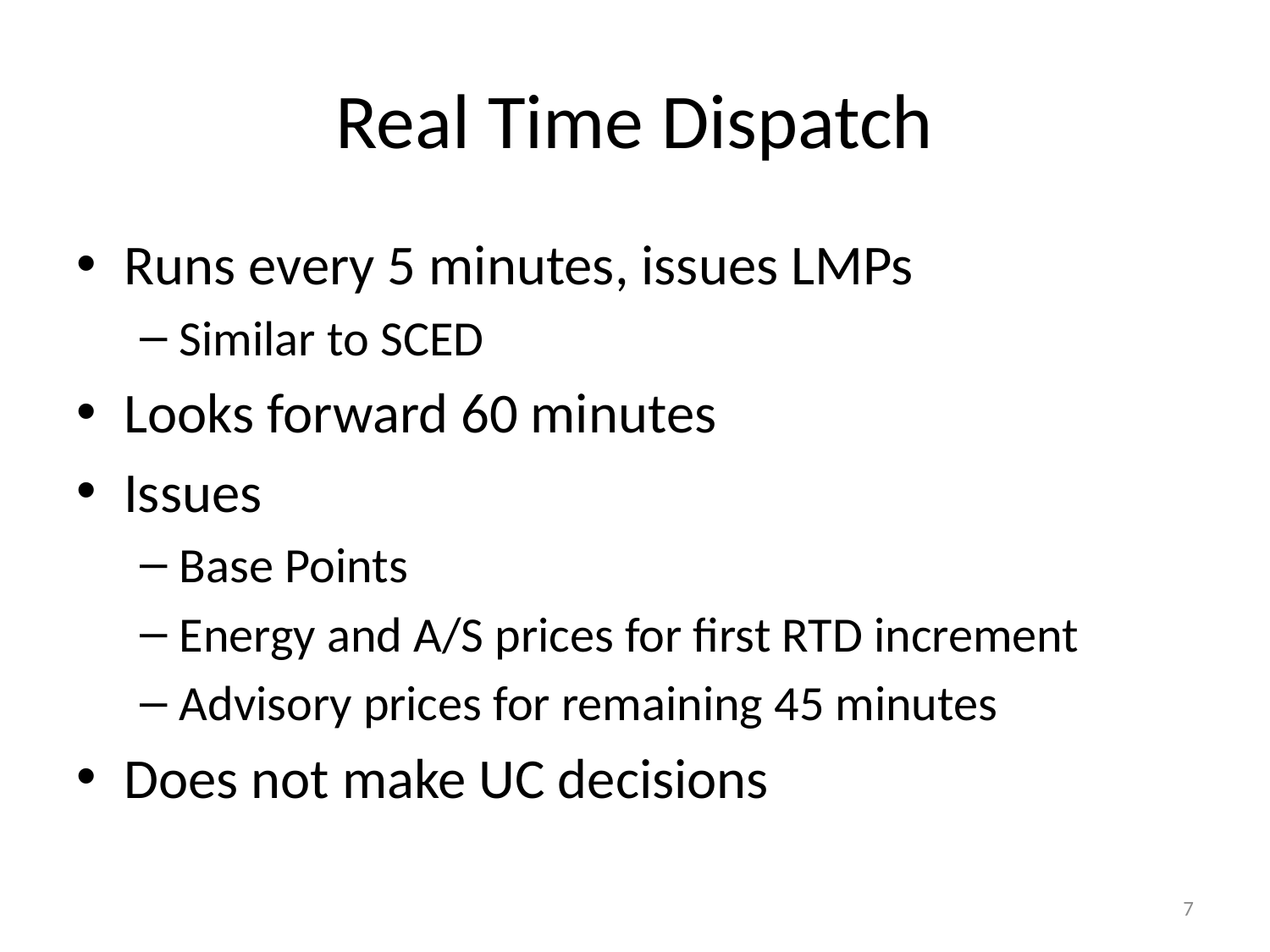

# Real Time Dispatch
Runs every 5 minutes, issues LMPs
Similar to SCED
Looks forward 60 minutes
Issues
Base Points
Energy and A/S prices for first RTD increment
Advisory prices for remaining 45 minutes
Does not make UC decisions
7